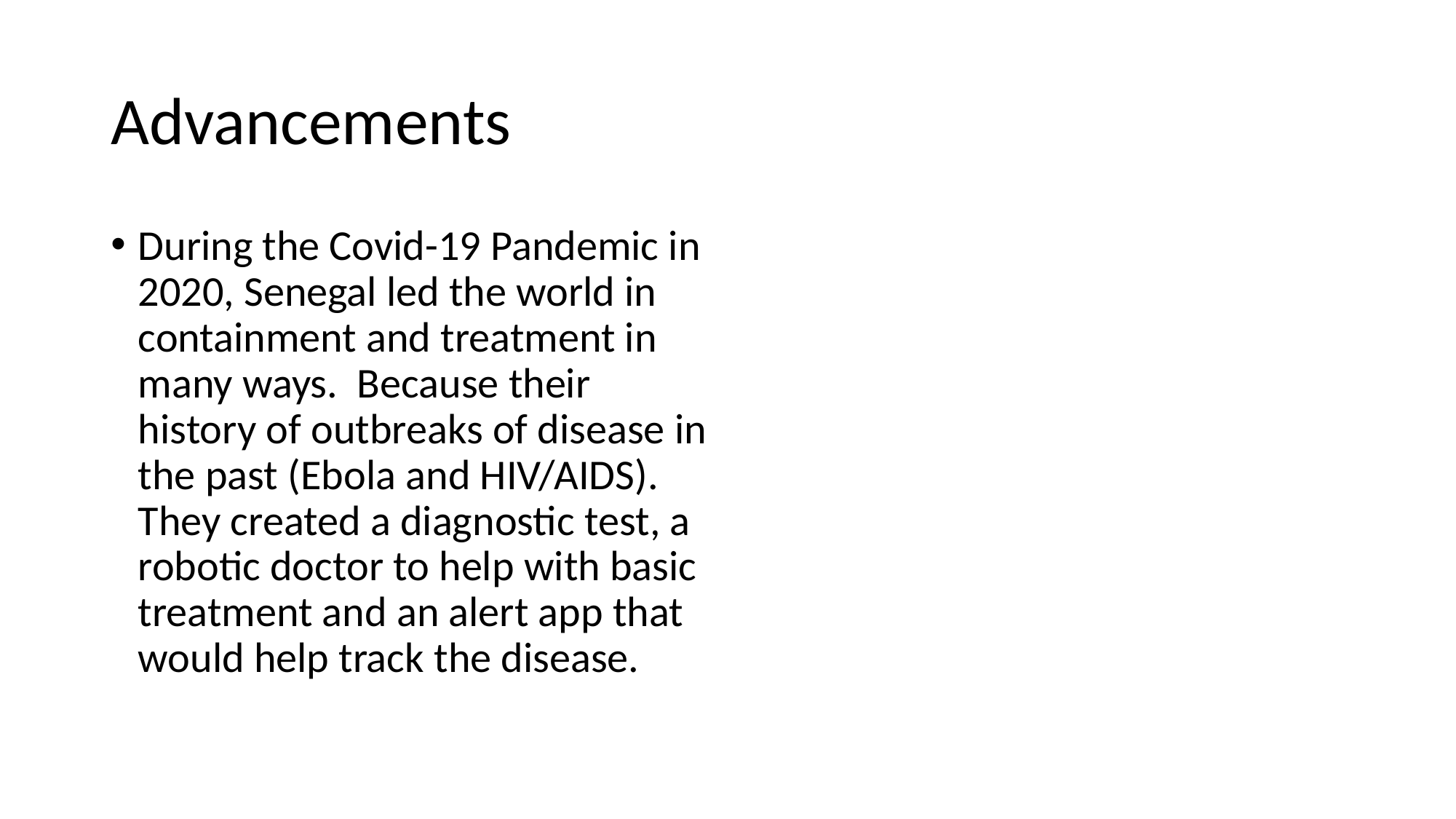

# Advancements
During the Covid-19 Pandemic in 2020, Senegal led the world in containment and treatment in many ways.  Because their history of outbreaks of disease in the past (Ebola and HIV/AIDS).  They created a diagnostic test, a robotic doctor to help with basic treatment and an alert app that would help track the disease.